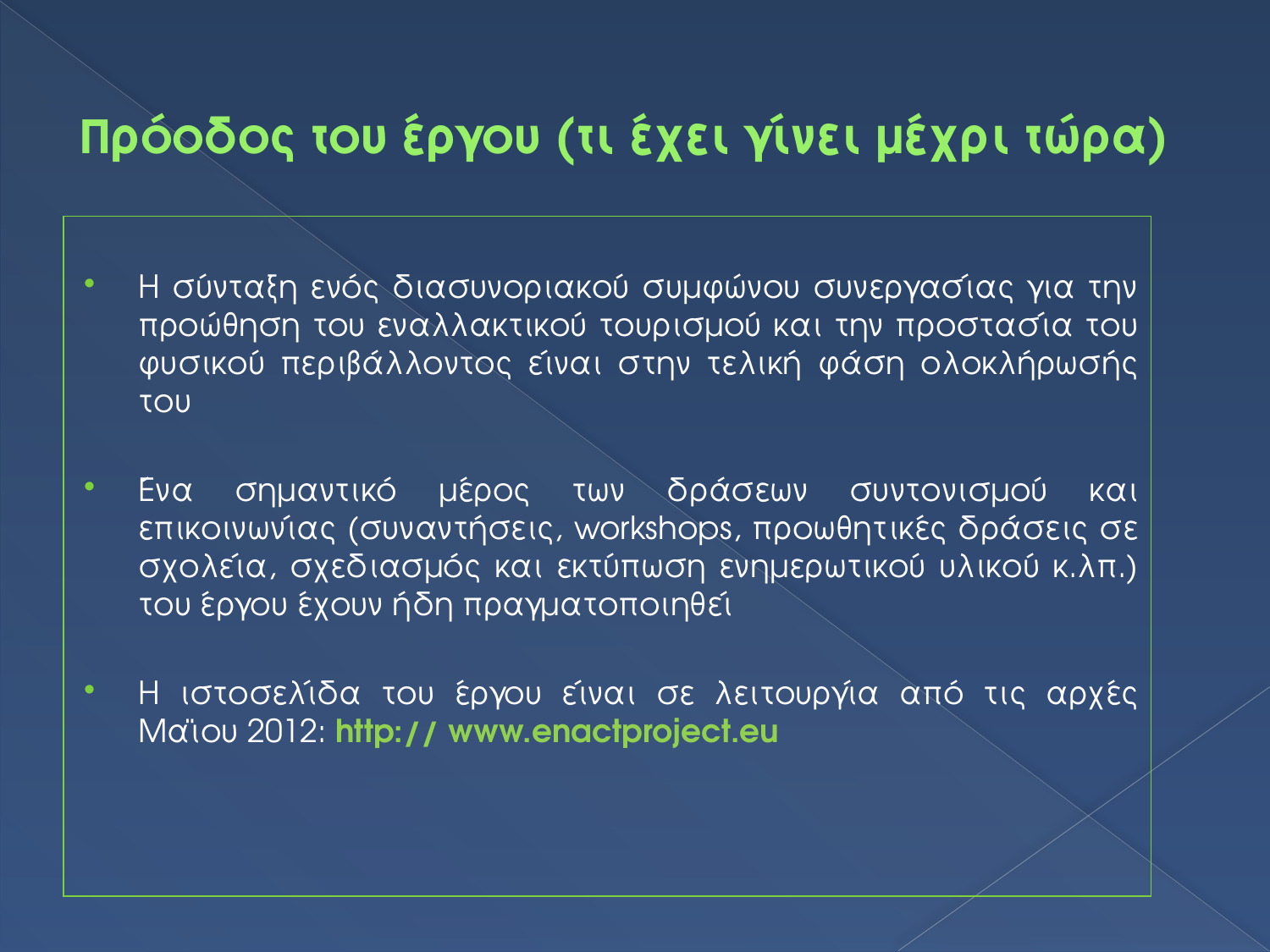

# Πρόοδος του έργου (τι έχει γίνει μέχρι τώρα)

Η σύνταξη ενός διασυνοριακού συμφώνου συνεργασίας για την προώθηση του εναλλακτικού τουρισμού και την προστασία του φυσικού περιβάλλοντος είναι στην τελική φάση ολοκλήρωσής του

Ένα σημαντικό μέρος των δράσεων συντονισμού και επικοινωνίας (συναντήσεις, workshops, προωθητικές δράσεις σε σχολεία, σχεδιασμός και εκτύπωση ενημερωτικού υλικού κ.λπ.) του έργου έχουν ήδη πραγματοποιηθεί

Η ιστοσελίδα του έργου είναι σε λειτουργία από τις αρχές Μαϊου 2012: http:// www.enactproject.eu